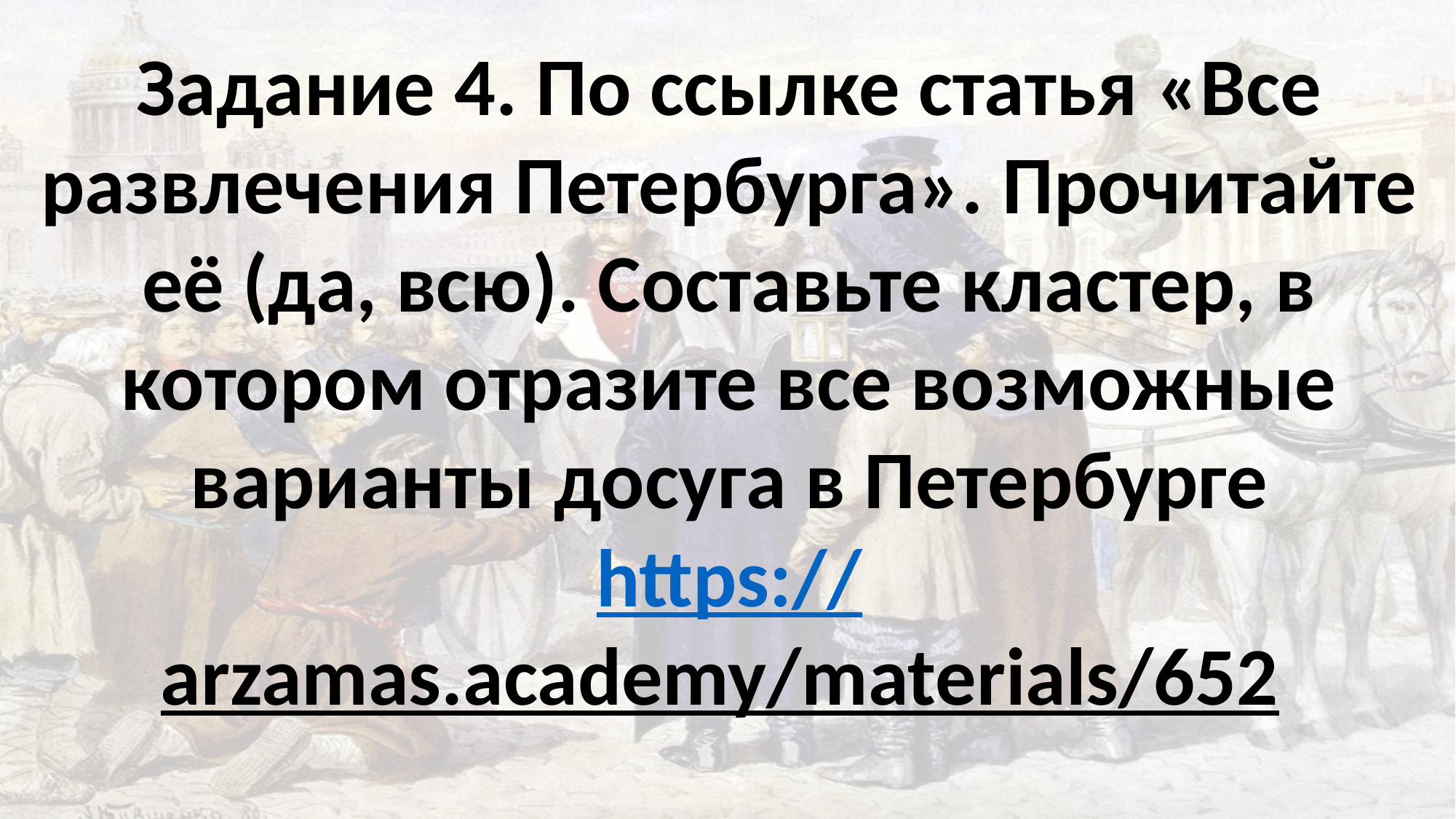

Задание 4. По ссылке статья «Все развлечения Петербурга». Прочитайте её (да, всю). Составьте кластер, в котором отразите все возможные варианты досуга в Петербурге
https://arzamas.academy/materials/652